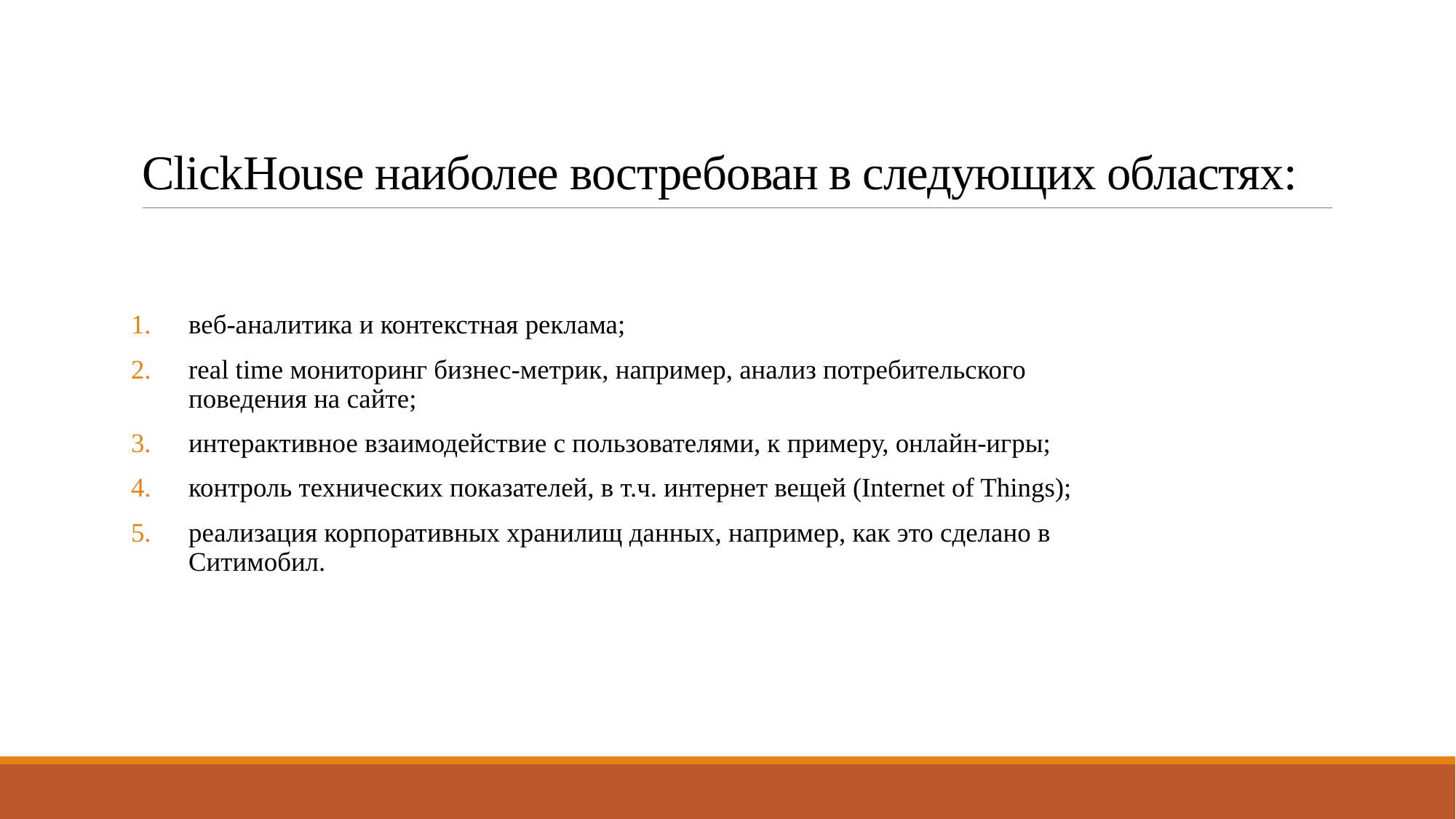

# ClickHouse наиболее востребован в следующих областях:
веб-аналитика и контекстная реклама;
real time мониторинг бизнес-метрик, например, анализ потребительского поведения на сайте;
интерактивное взаимодействие с пользователями, к примеру, онлайн-игры;
контроль технических показателей, в т.ч. интернет вещей (Internet of Things);
реализация корпоративных хранилищ данных, например, как это сделано в Ситимобил.